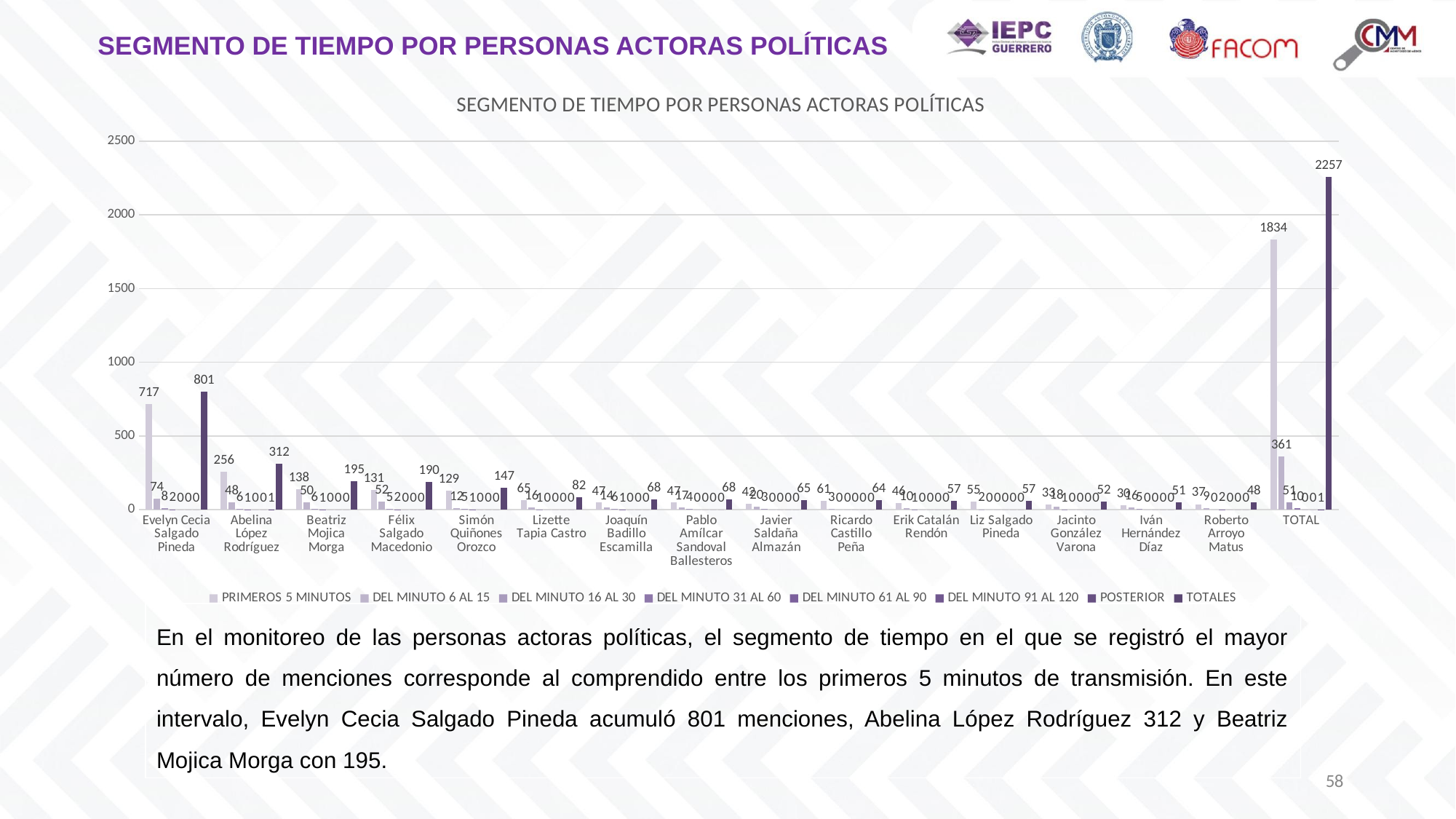

SEGMENTO DE TIEMPO POR PERSONAS ACTORAS POLÍTICAS

### Chart: SEGMENTO DE TIEMPO POR PERSONAS ACTORAS POLÍTICAS

| Category | PRIMEROS 5 MINUTOS | DEL MINUTO 6 AL 15 | DEL MINUTO 16 AL 30 | DEL MINUTO 31 AL 60 | DEL MINUTO 61 AL 90 | DEL MINUTO 91 AL 120 | POSTERIOR | TOTALES |
|---|---|---|---|---|---|---|---|---|
| Evelyn Cecia Salgado Pineda | 717.0 | 74.0 | 8.0 | 2.0 | 0.0 | 0.0 | 0.0 | 801.0 |
| Abelina López Rodríguez | 256.0 | 48.0 | 6.0 | 1.0 | 0.0 | 0.0 | 1.0 | 312.0 |
| Beatriz Mojica Morga | 138.0 | 50.0 | 6.0 | 1.0 | 0.0 | 0.0 | 0.0 | 195.0 |
| Félix Salgado Macedonio | 131.0 | 52.0 | 5.0 | 2.0 | 0.0 | 0.0 | 0.0 | 190.0 |
| Simón Quiñones Orozco | 129.0 | 12.0 | 5.0 | 1.0 | 0.0 | 0.0 | 0.0 | 147.0 |
| Lizette Tapia Castro | 65.0 | 16.0 | 1.0 | 0.0 | 0.0 | 0.0 | 0.0 | 82.0 |
| Joaquín Badillo Escamilla | 47.0 | 14.0 | 6.0 | 1.0 | 0.0 | 0.0 | 0.0 | 68.0 |
| Pablo Amílcar Sandoval Ballesteros | 47.0 | 17.0 | 4.0 | 0.0 | 0.0 | 0.0 | 0.0 | 68.0 |
| Javier Saldaña Almazán | 42.0 | 20.0 | 3.0 | 0.0 | 0.0 | 0.0 | 0.0 | 65.0 |
| Ricardo Castillo Peña | 61.0 | 3.0 | 0.0 | 0.0 | 0.0 | 0.0 | 0.0 | 64.0 |
| Erik Catalán Rendón | 46.0 | 10.0 | 1.0 | 0.0 | 0.0 | 0.0 | 0.0 | 57.0 |
| Liz Salgado Pineda | 55.0 | 2.0 | 0.0 | 0.0 | 0.0 | 0.0 | 0.0 | 57.0 |
| Jacinto González Varona | 33.0 | 18.0 | 1.0 | 0.0 | 0.0 | 0.0 | 0.0 | 52.0 |
| Iván Hernández Díaz | 30.0 | 16.0 | 5.0 | 0.0 | 0.0 | 0.0 | 0.0 | 51.0 |
| Roberto Arroyo Matus | 37.0 | 9.0 | 0.0 | 2.0 | 0.0 | 0.0 | 0.0 | 48.0 |
| TOTAL | 1834.0 | 361.0 | 51.0 | 10.0 | 0.0 | 0.0 | 1.0 | 2257.0 |
En el monitoreo de las personas actoras políticas, el segmento de tiempo en el que se registró el mayor número de menciones corresponde al comprendido entre los primeros 5 minutos de transmisión. En este intervalo, Evelyn Cecia Salgado Pineda acumuló 801 menciones, Abelina López Rodríguez 312 y Beatriz Mojica Morga con 195.
58